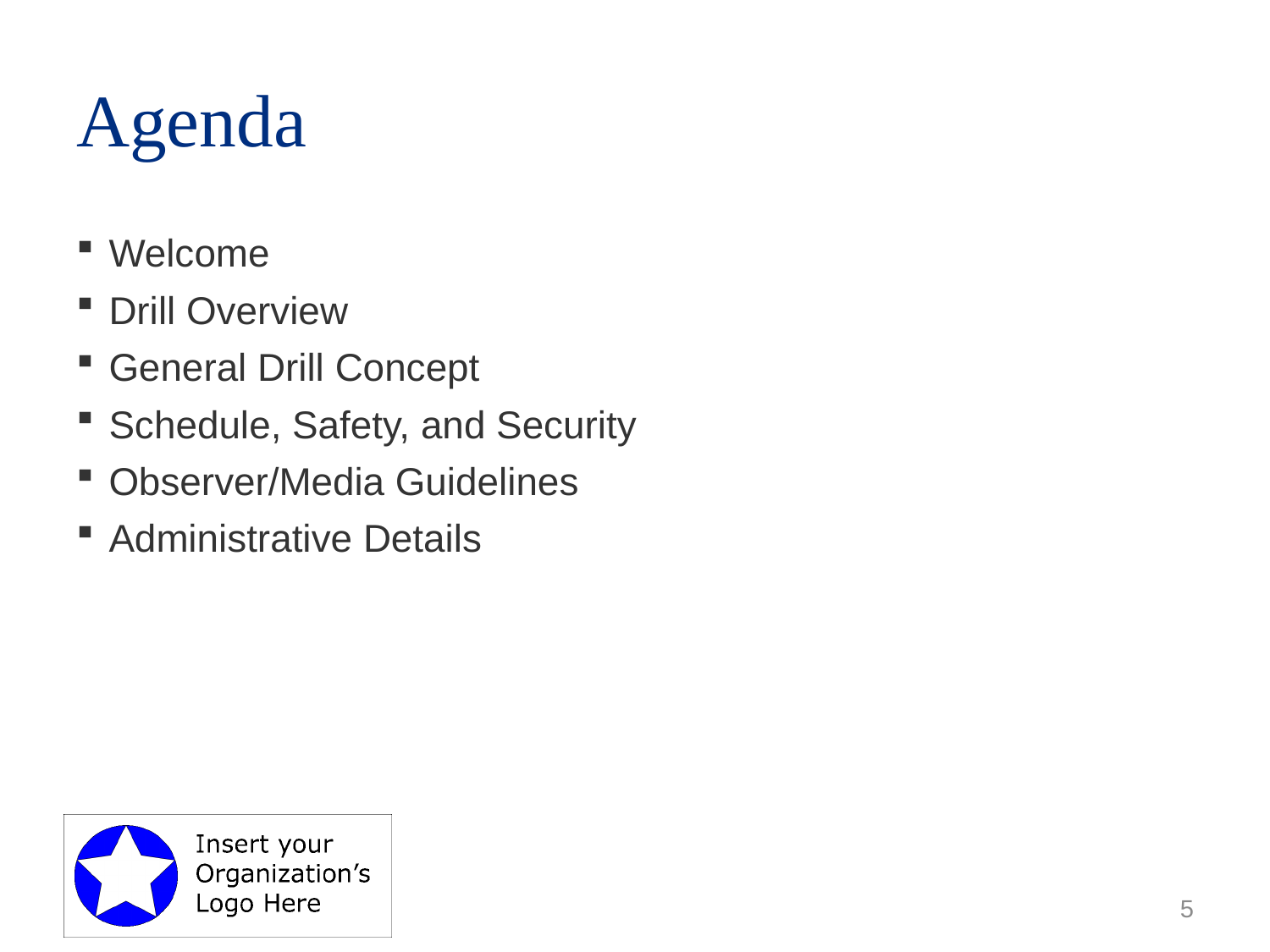

# Agenda
Welcome
Drill Overview
General Drill Concept
Schedule, Safety, and Security
Observer/Media Guidelines
Administrative Details

5